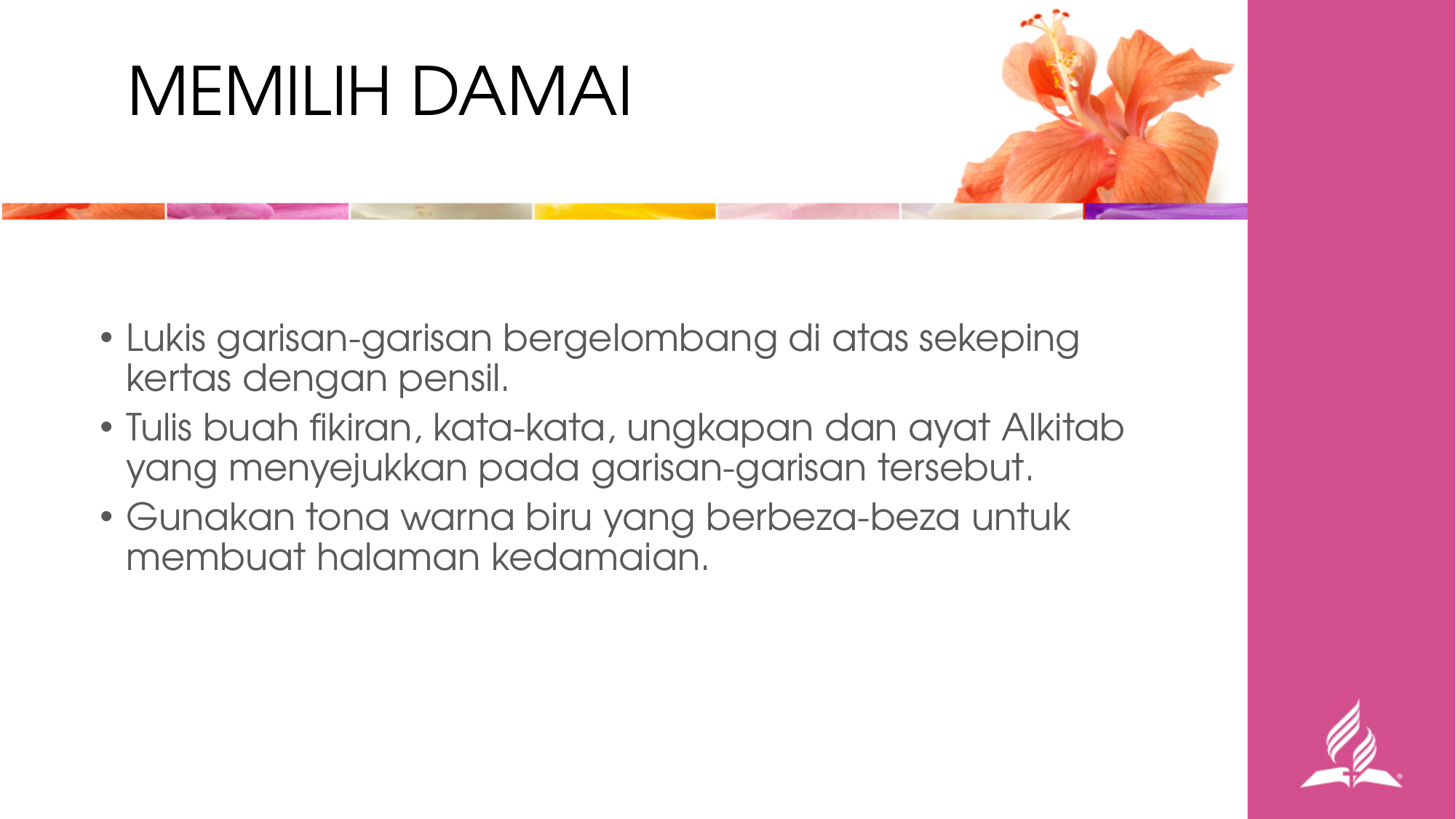

MEMILIH DAMAI
Lukis garisan-garisan bergelombang di atas sekeping kertas dengan pensil.
Tulis buah fikiran, kata-kata, ungkapan dan ayat Alkitab yang menyejukkan pada garisan-garisan tersebut.
Gunakan tona warna biru yang berbeza-beza untuk membuat halaman kedamaian.